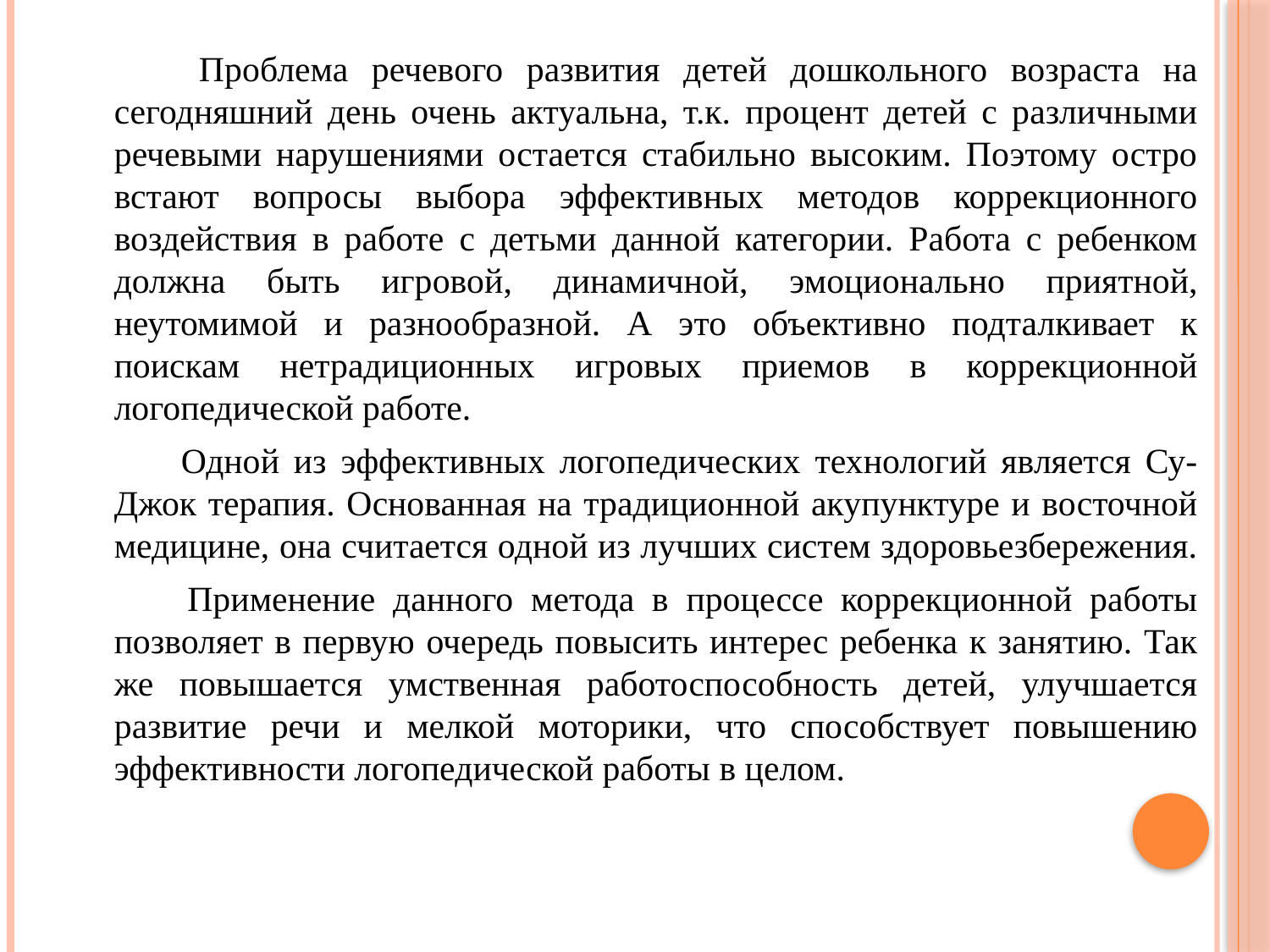

#
  Проблема речевого развития детей дошкольного возраста на сегодняшний день очень актуальна, т.к. процент детей с различными речевыми нарушениями остается стабильно высоким. Поэтому остро встают вопросы выбора эффективных методов коррекционного воздействия в работе с детьми данной категории. Работа с ребенком должна быть игровой, динамичной, эмоционально приятной, неутомимой и разнообразной. А это объективно подталкивает к поискам нетрадиционных игровых приемов в коррекционной логопедической работе.
  Одной из эффективных логопедических технологий является Су-Джок терапия. Основанная на традиционной акупунктуре и восточной медицине, она считается одной из лучших систем здоровьезбережения.
  Применение данного метода в процессе коррекционной работы позволяет в первую очередь повысить интерес ребенка к занятию. Так же повышается умственная работоспособность детей, улучшается развитие речи и мелкой моторики, что способствует повышению эффективности логопедической работы в целом.